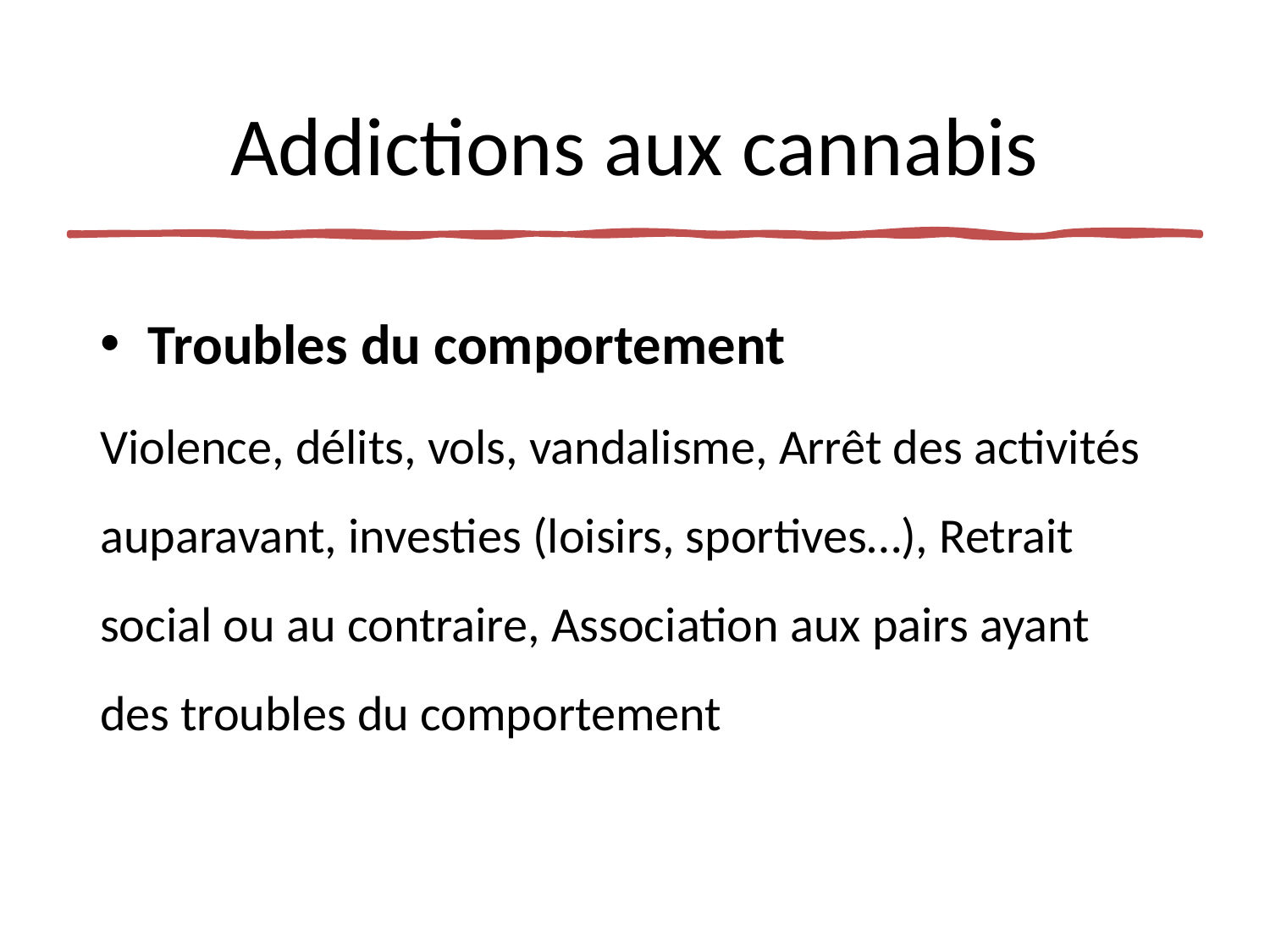

# Addictions aux cannabis

Troubles du comportement
Violence, délits, vols, vandalisme, Arrêt des activités auparavant, investies (loisirs, sportives…), Retrait social ou au contraire, Association aux pairs ayant des troubles du comportement